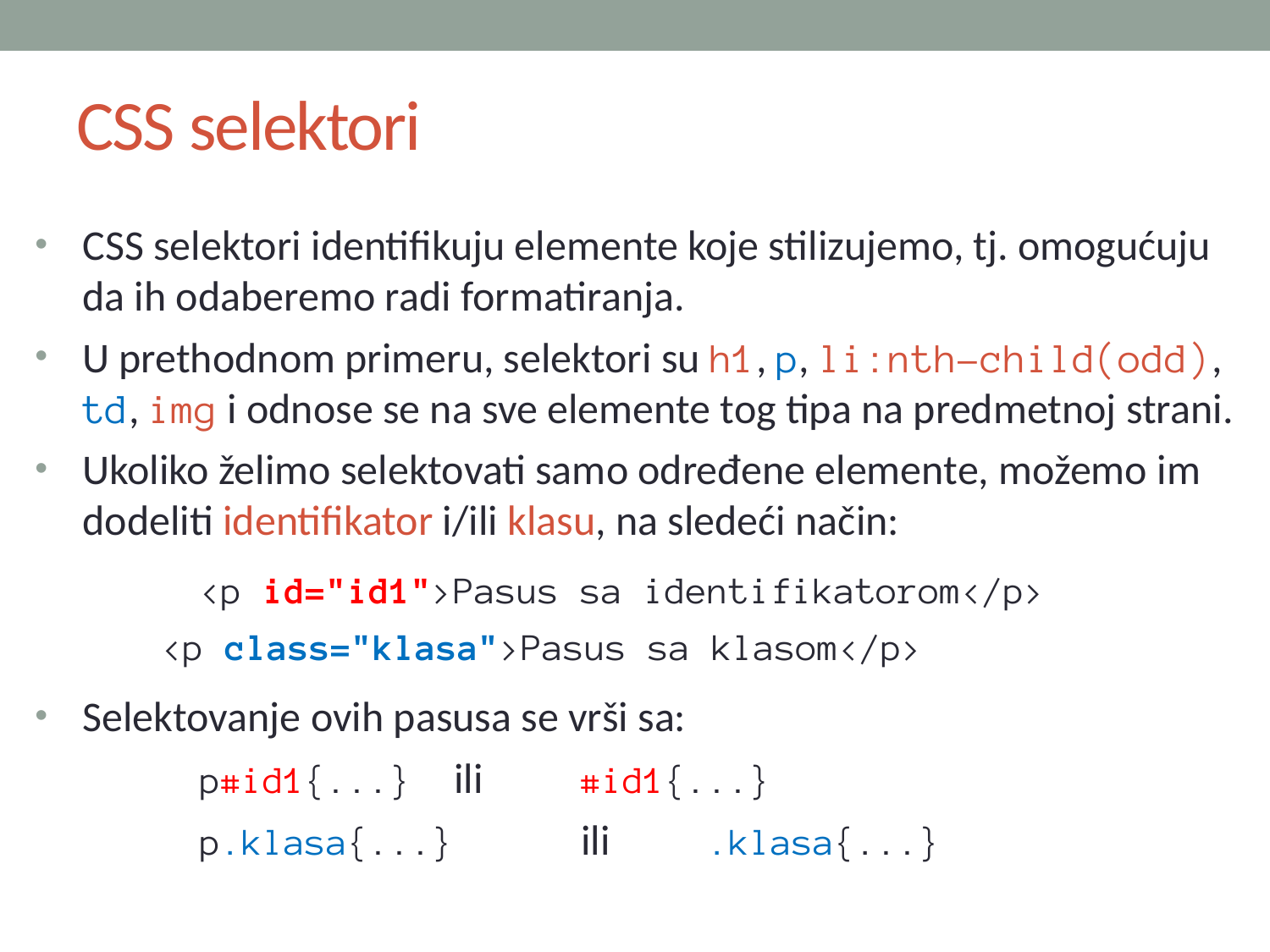

# CSS selektori
CSS selektori identifikuju elemente koje stilizujemo, tj. omogućuju da ih odaberemo radi formatiranja.
U prethodnom primeru, selektori su h1, p, li:nth-child(odd), td, img i odnose se na sve elemente tog tipa na predmetnoj strani.
Ukoliko želimo selektovati samo određene elemente, možemo im dodeliti identifikator i/ili klasu, na sledeći način:
	<p id="id1">Pasus sa identifikatorom</p>
	<p class="klasa">Pasus sa klasom</p>
Selektovanje ovih pasusa se vrši sa:
	p#id1{...}	ili	#id1{...}
	p.klasa{...}	ili	.klasa{...}